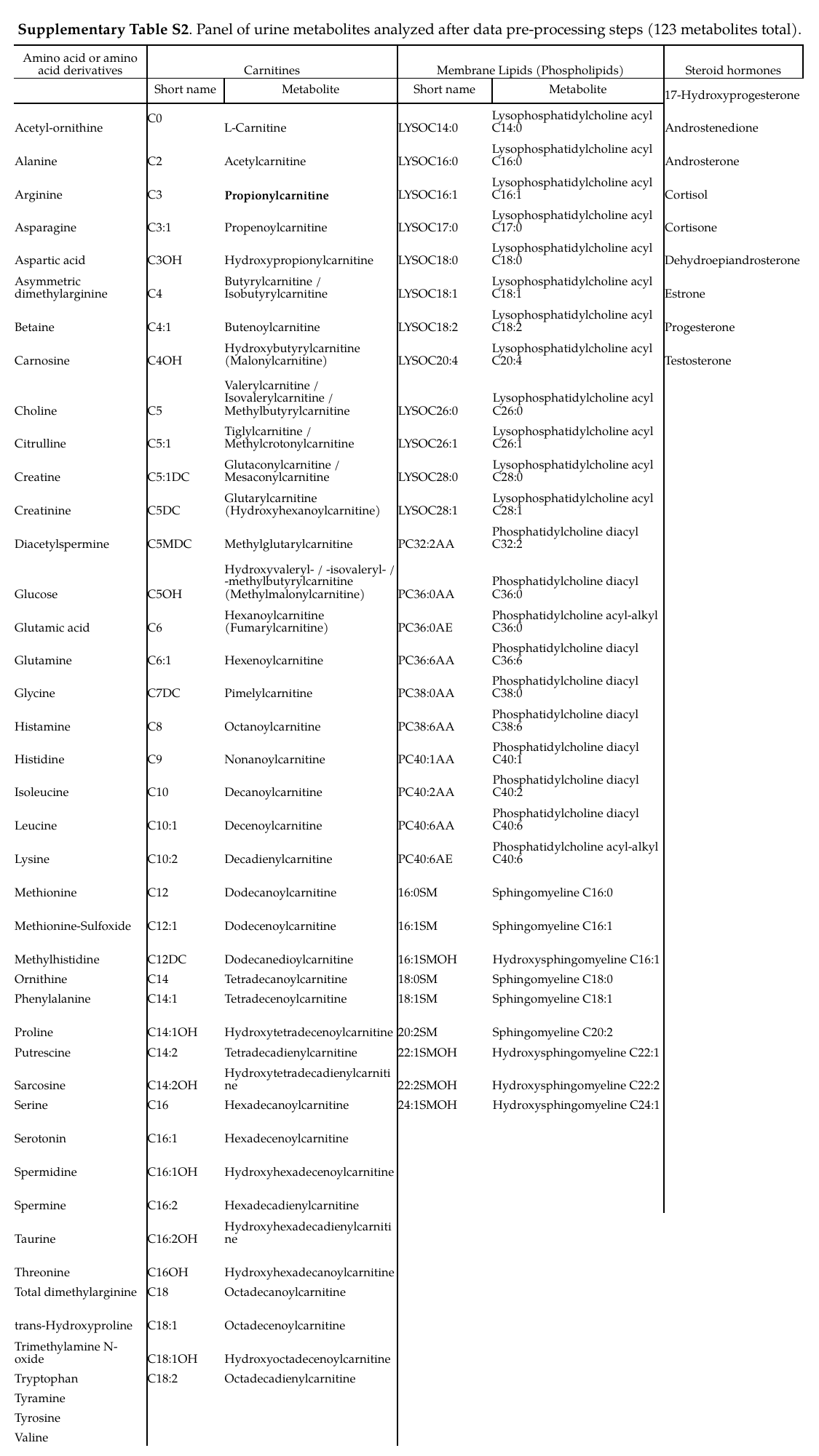

Supplementary Table S2. Panel of urine metabolites analyzed after data pre-processing steps (123 metabolites total).
| Amino acid or amino acid derivatives | Carnitines |  | Membrane Lipids (Phospholipids) |  | Steroid hormones |
| --- | --- | --- | --- | --- | --- |
|  | Short name | Metabolite | Short name | Metabolite | 17-Hydroxyprogesterone |
| Acetyl-ornithine | C0 | L-Carnitine | LYSOC14:0 | Lysophosphatidylcholine acyl C14:0 | Androstenedione |
| Alanine | C2 | Acetylcarnitine | LYSOC16:0 | Lysophosphatidylcholine acyl C16:0 | Androsterone |
| Arginine | C3 | Propionylcarnitine | LYSOC16:1 | Lysophosphatidylcholine acyl C16:1 | Cortisol |
| Asparagine | C3:1 | Propenoylcarnitine | LYSOC17:0 | Lysophosphatidylcholine acyl C17:0 | Cortisone |
| Aspartic acid | C3OH | Hydroxypropionylcarnitine | LYSOC18:0 | Lysophosphatidylcholine acyl C18:0 | Dehydroepiandrosterone |
| Asymmetric dimethylarginine | C4 | Butyrylcarnitine / Isobutyrylcarnitine | LYSOC18:1 | Lysophosphatidylcholine acyl C18:1 | Estrone |
| Betaine | C4:1 | Butenoylcarnitine | LYSOC18:2 | Lysophosphatidylcholine acyl C18:2 | Progesterone |
| Carnosine | C4OH | Hydroxybutyrylcarnitine (Malonylcarnitine) | LYSOC20:4 | Lysophosphatidylcholine acyl C20:4 | Testosterone |
| Choline | C5 | Valerylcarnitine / Isovalerylcarnitine / Methylbutyrylcarnitine | LYSOC26:0 | Lysophosphatidylcholine acyl C26:0 |  |
| Citrulline | C5:1 | Tiglylcarnitine / Methylcrotonylcarnitine | LYSOC26:1 | Lysophosphatidylcholine acyl C26:1 |  |
| Creatine | C5:1DC | Glutaconylcarnitine / Mesaconylcarnitine | LYSOC28:0 | Lysophosphatidylcholine acyl C28:0 |  |
| Creatinine | C5DC | Glutarylcarnitine (Hydroxyhexanoylcarnitine) | LYSOC28:1 | Lysophosphatidylcholine acyl C28:1 |  |
| Diacetylspermine | C5MDC | Methylglutarylcarnitine | PC32:2AA | Phosphatidylcholine diacyl C32:2 |  |
| Glucose | C5OH | Hydroxyvaleryl- / -isovaleryl- / -methylbutyrylcarnitine (Methylmalonylcarnitine) | PC36:0AA | Phosphatidylcholine diacyl C36:0 |  |
| Glutamic acid | C6 | Hexanoylcarnitine (Fumarylcarnitine) | PC36:0AE | Phosphatidylcholine acyl-alkyl C36:0 |  |
| Glutamine | C6:1 | Hexenoylcarnitine | PC36:6AA | Phosphatidylcholine diacyl C36:6 |  |
| Glycine | C7DC | Pimelylcarnitine | PC38:0AA | Phosphatidylcholine diacyl C38:0 |  |
| Histamine | C8 | Octanoylcarnitine | PC38:6AA | Phosphatidylcholine diacyl C38:6 |  |
| Histidine | C9 | Nonanoylcarnitine | PC40:1AA | Phosphatidylcholine diacyl C40:1 |  |
| Isoleucine | C10 | Decanoylcarnitine | PC40:2AA | Phosphatidylcholine diacyl C40:2 |  |
| Leucine | C10:1 | Decenoylcarnitine | PC40:6AA | Phosphatidylcholine diacyl C40:6 |  |
| Lysine | C10:2 | Decadienylcarnitine | PC40:6AE | Phosphatidylcholine acyl-alkyl C40:6 |  |
| Methionine | C12 | Dodecanoylcarnitine | 16:0SM | Sphingomyeline C16:0 |  |
| Methionine-Sulfoxide | C12:1 | Dodecenoylcarnitine | 16:1SM | Sphingomyeline C16:1 |  |
| Methylhistidine | C12DC | Dodecanedioylcarnitine | 16:1SMOH | Hydroxysphingomyeline C16:1 |  |
| Ornithine | C14 | Tetradecanoylcarnitine | 18:0SM | Sphingomyeline C18:0 |  |
| Phenylalanine | C14:1 | Tetradecenoylcarnitine | 18:1SM | Sphingomyeline C18:1 |  |
| Proline | C14:1OH | Hydroxytetradecenoylcarnitine | 20:2SM | Sphingomyeline C20:2 |  |
| Putrescine | C14:2 | Tetradecadienylcarnitine | 22:1SMOH | Hydroxysphingomyeline C22:1 |  |
| Sarcosine | C14:2OH | Hydroxytetradecadienylcarnitine | 22:2SMOH | Hydroxysphingomyeline C22:2 |  |
| Serine | C16 | Hexadecanoylcarnitine | 24:1SMOH | Hydroxysphingomyeline C24:1 |  |
| Serotonin | C16:1 | Hexadecenoylcarnitine |  |  |  |
| Spermidine | C16:1OH | Hydroxyhexadecenoylcarnitine |  |  |  |
| Spermine | C16:2 | Hexadecadienylcarnitine |  |  |  |
| Taurine | C16:2OH | Hydroxyhexadecadienylcarnitine |  |  |  |
| Threonine | C16OH | Hydroxyhexadecanoylcarnitine |  |  |  |
| Total dimethylarginine | C18 | Octadecanoylcarnitine |  |  |  |
| trans-Hydroxyproline | C18:1 | Octadecenoylcarnitine |  |  |  |
| Trimethylamine N-oxide | C18:1OH | Hydroxyoctadecenoylcarnitine |  |  |  |
| Tryptophan | C18:2 | Octadecadienylcarnitine |  |  |  |
| Tyramine |  |  |  |  |  |
| Tyrosine |  |  |  |  |  |
| Valine |  |  |  |  |  |